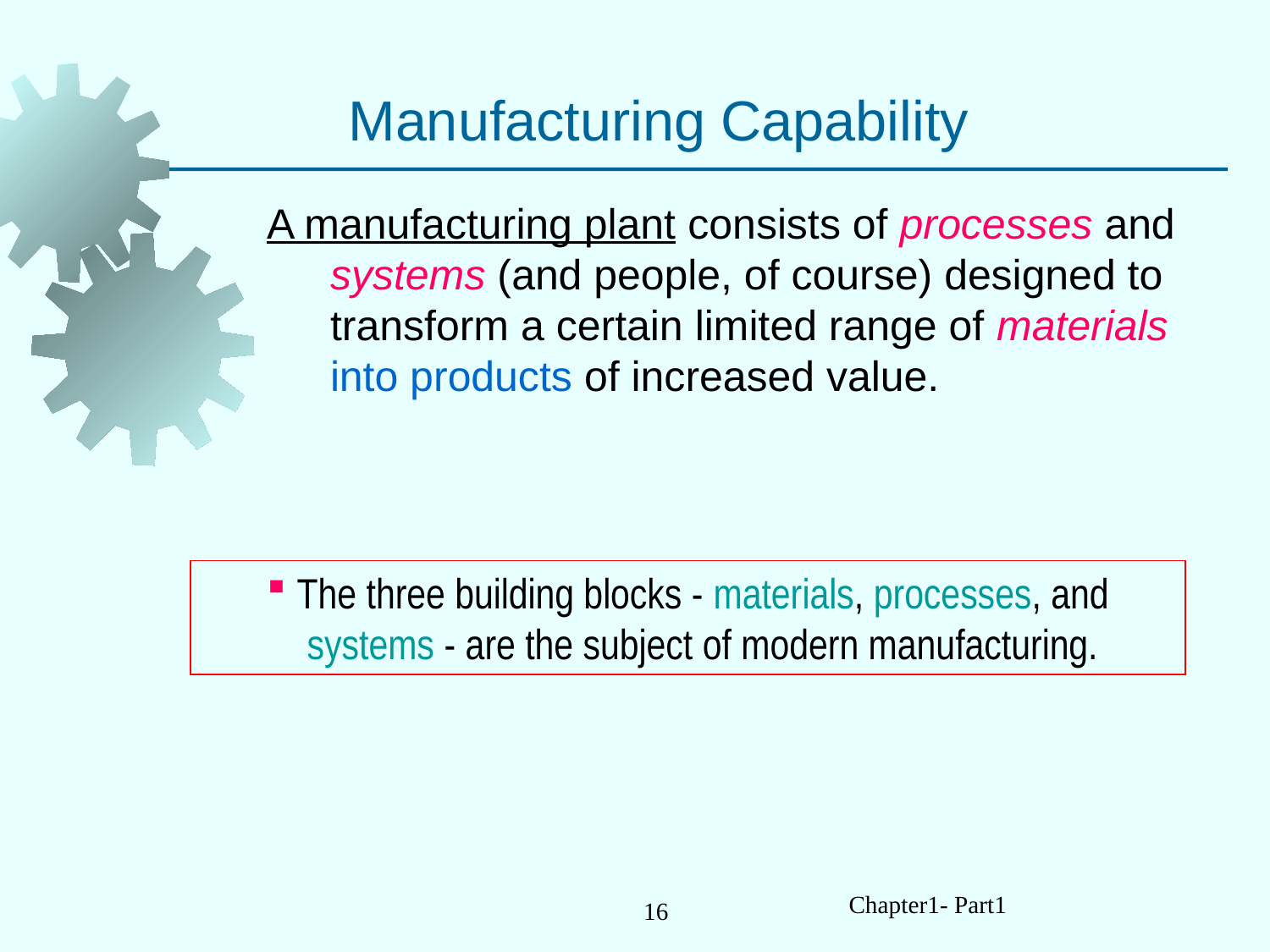

# Manufacturing Capability
A manufacturing plant consists of processes and systems (and people, of course) designed to transform a certain limited range of materials into products of increased value.

The three building blocks ‑ materials, processes, and systems ‑ are the subject of modern manufacturing.
Chapter1- Part1
16